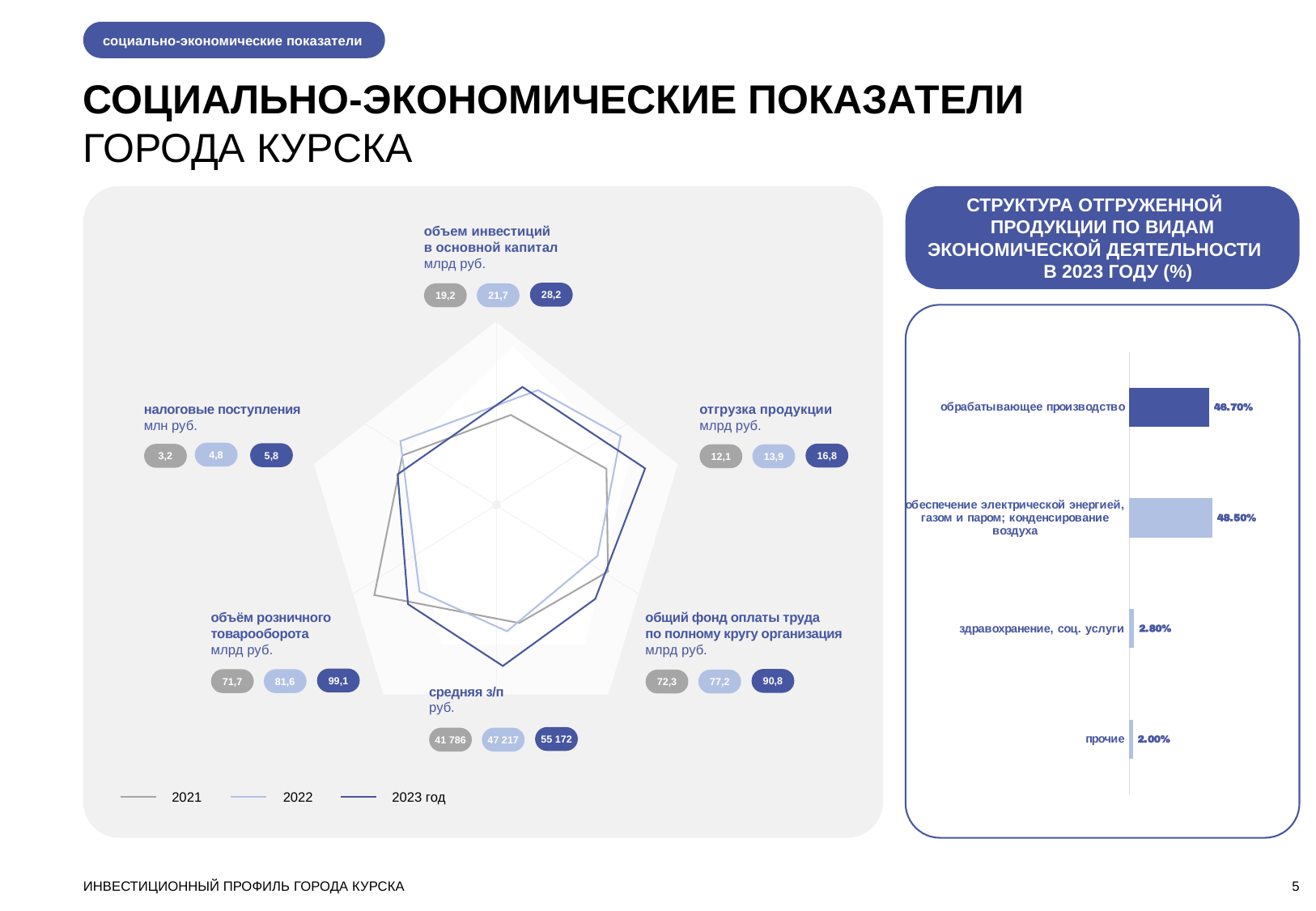

социально-экономические показатели
СОЦИАЛЬНО-ЭКОНОМИЧЕСКИЕ ПОКАЗАТЕЛИ
ГОРОДА КУРСКА
СТРУКТУРА ОТГРУЖЕННОЙ    ПРОДУКЦИИ ПО ВИДАМ ЭКОНОМИЧЕСКОЙ ДЕЯТЕЛЬНОСТИ          В 2023 ГОДУ (%)

объем инвестиций
в основной капитал млрд руб.
28,2
19,2
21,7

### Chart

| Category | Ряд 1 |
|---|---|
| прочие | 0.02 |
| здравохранение, соц. услуги | 0.028 |
| обеспечение электрической энергией, газом и паром; конденсирование воздуха | 0.485 |
| обрабатывающее производство | 0.467 |

налоговые поступления
млн руб.
отгрузка продукции
млрд руб.

4,8
5,8
16,8
3,2
12,1
13,9
объём розничного товарооборота
млрд руб.
общий фонд оплаты труда       по полному кругу организация
млрд руб.
99,1
90,8
71,7
81,6
72,3
77,2
средняя з/п
руб.
55 172
41 786
47 217
2021
2022
2023 год
ИНВЕСТИЦИОННЫЙ ПРОФИЛЬ ГОРОДА КУРСКА
5